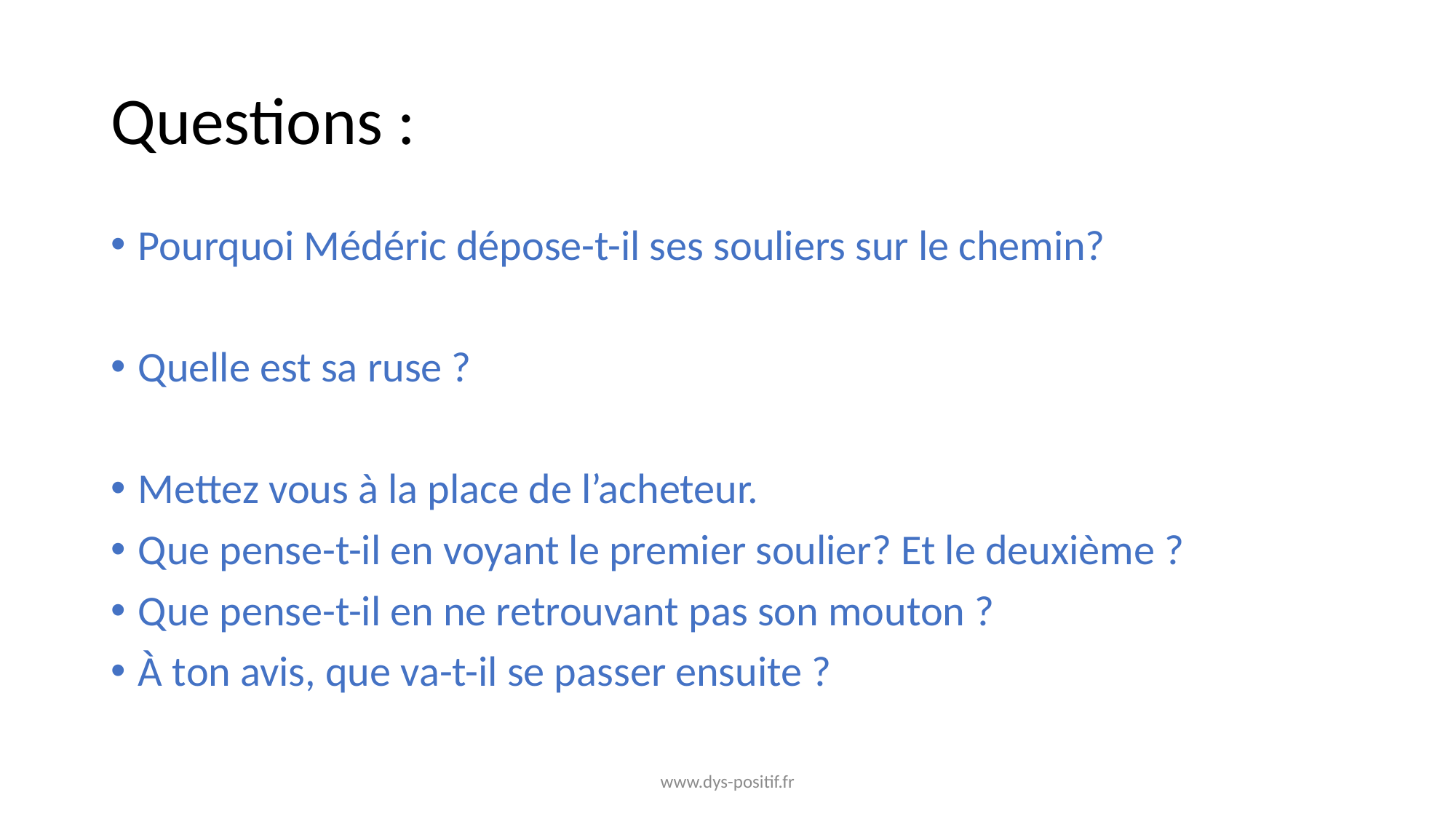

# Questions :
Pourquoi Médéric dépose-t-il ses souliers sur le chemin?

Quelle est sa ruse ?

Mettez vous à la place de l’acheteur.
Que pense-t-il en voyant le premier soulier? Et le deuxième ?
Que pense-t-il en ne retrouvant pas son mouton ?
À ton avis, que va-t-il se passer ensuite ?

www.dys-positif.fr